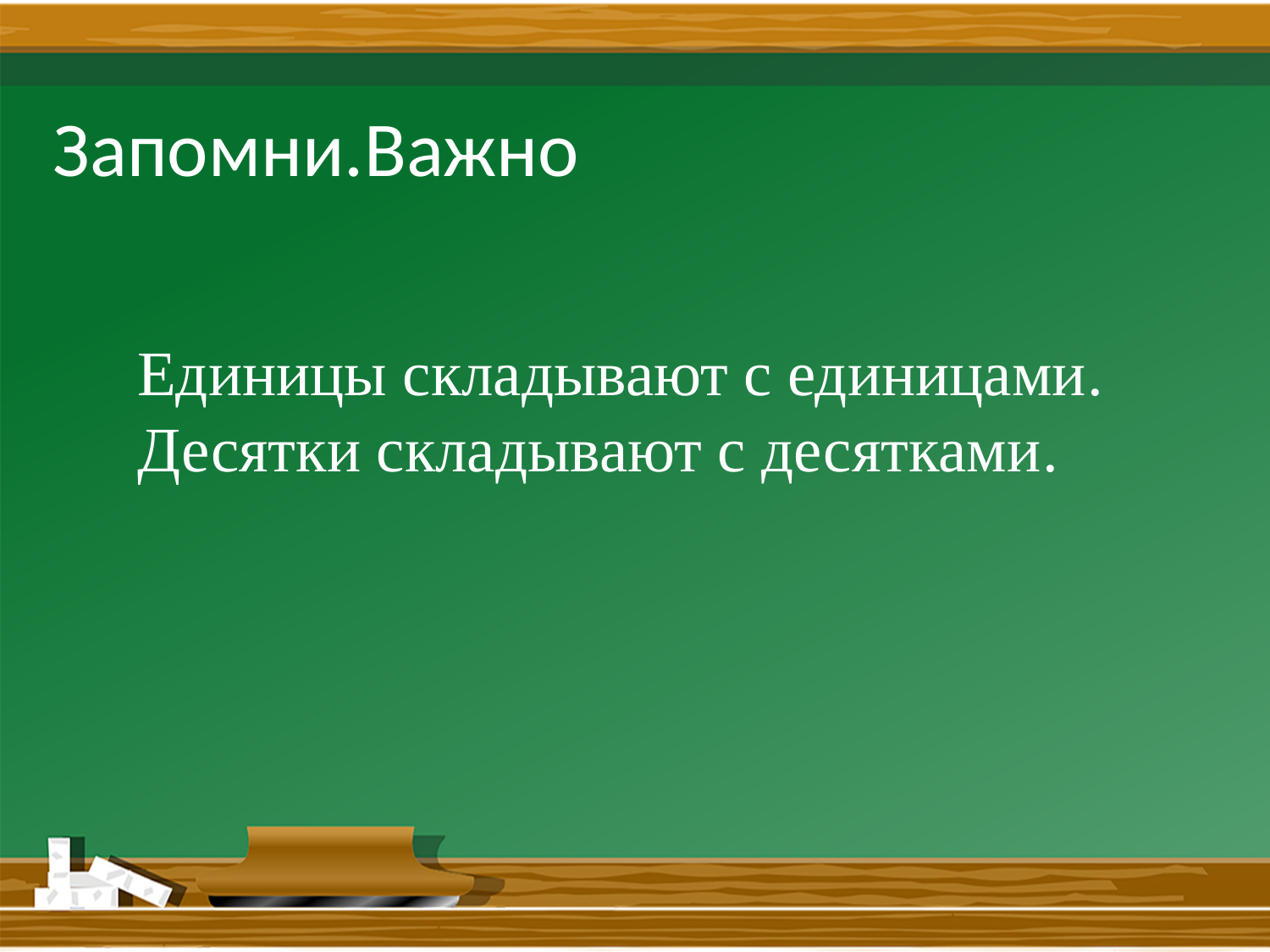

# Запомни.Важно
Единицы складывают с единицами.
Десятки складывают с десятками.